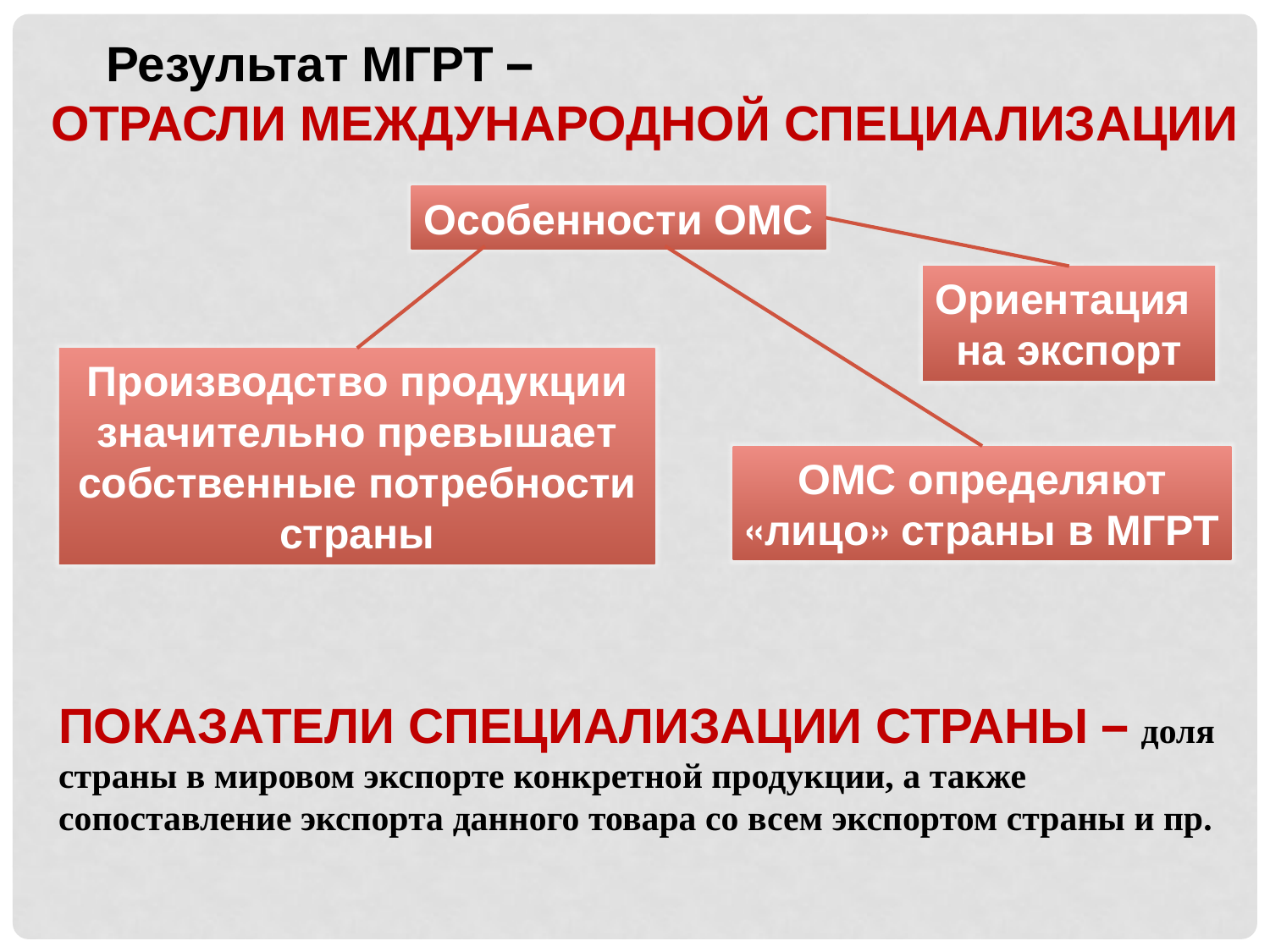

Результат МГРТ –
 ОТРАСЛИ МЕЖДУНАРОДНОЙ СПЕЦИАЛИЗАЦИИ
Особенности ОМС
Ориентация
на экспорт
Производство продукции
значительно превышает
собственные потребности страны
ОМС определяют
«лицо» страны в МГРТ
ПОКАЗАТЕЛИ СПЕЦИАЛИЗАЦИИ СТРАНЫ – доля страны в мировом экспорте конкретной продукции, а также сопоставление экспорта данного товара со всем экспортом страны и пр.